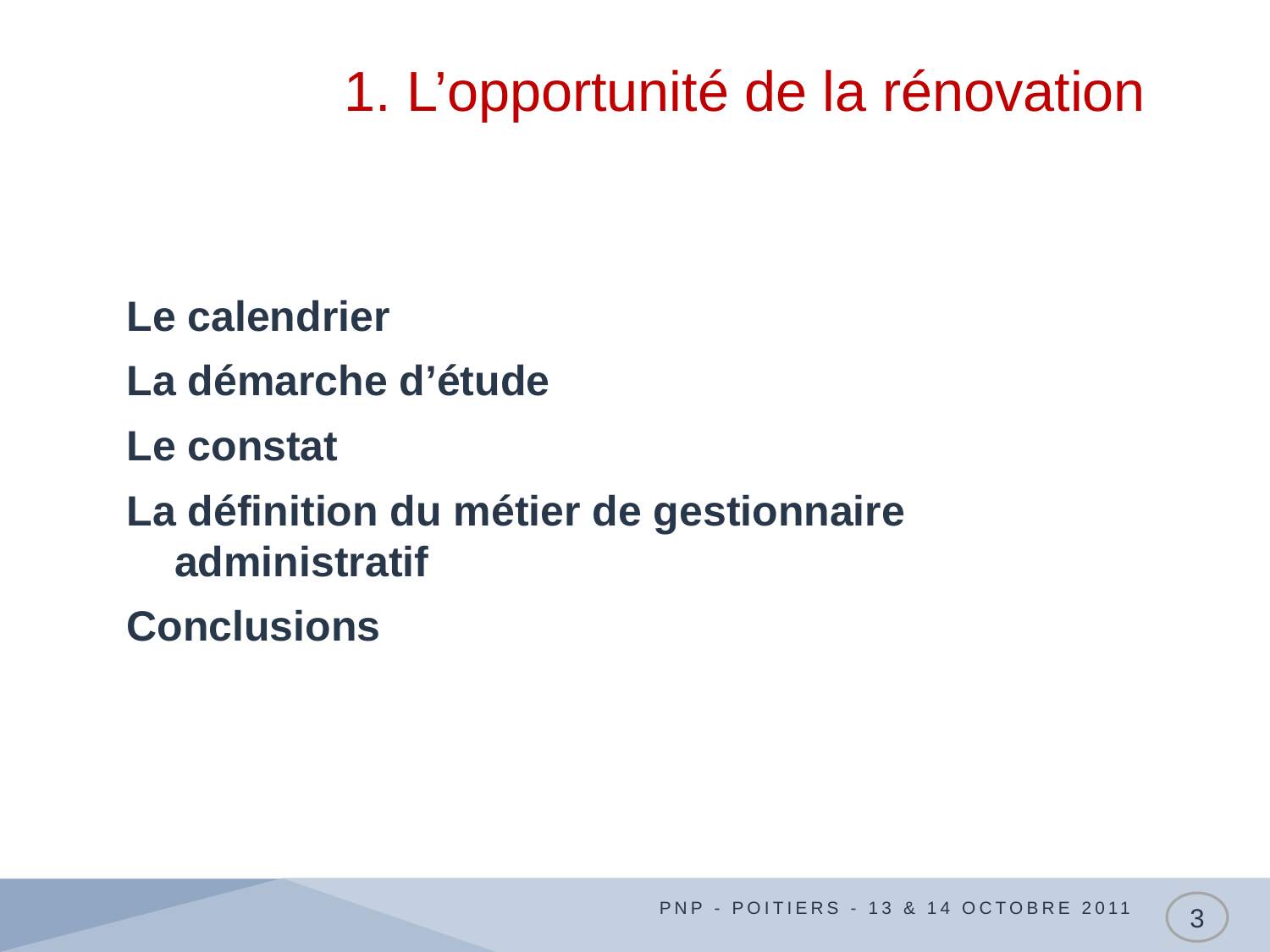

1. L’opportunité de la rénovation

Le calendrier
La démarche d’étude
Le constat
La définition du métier de gestionnaire administratif
Conclusions
PNP - Poitiers - 13 & 14 octobre 2011
3